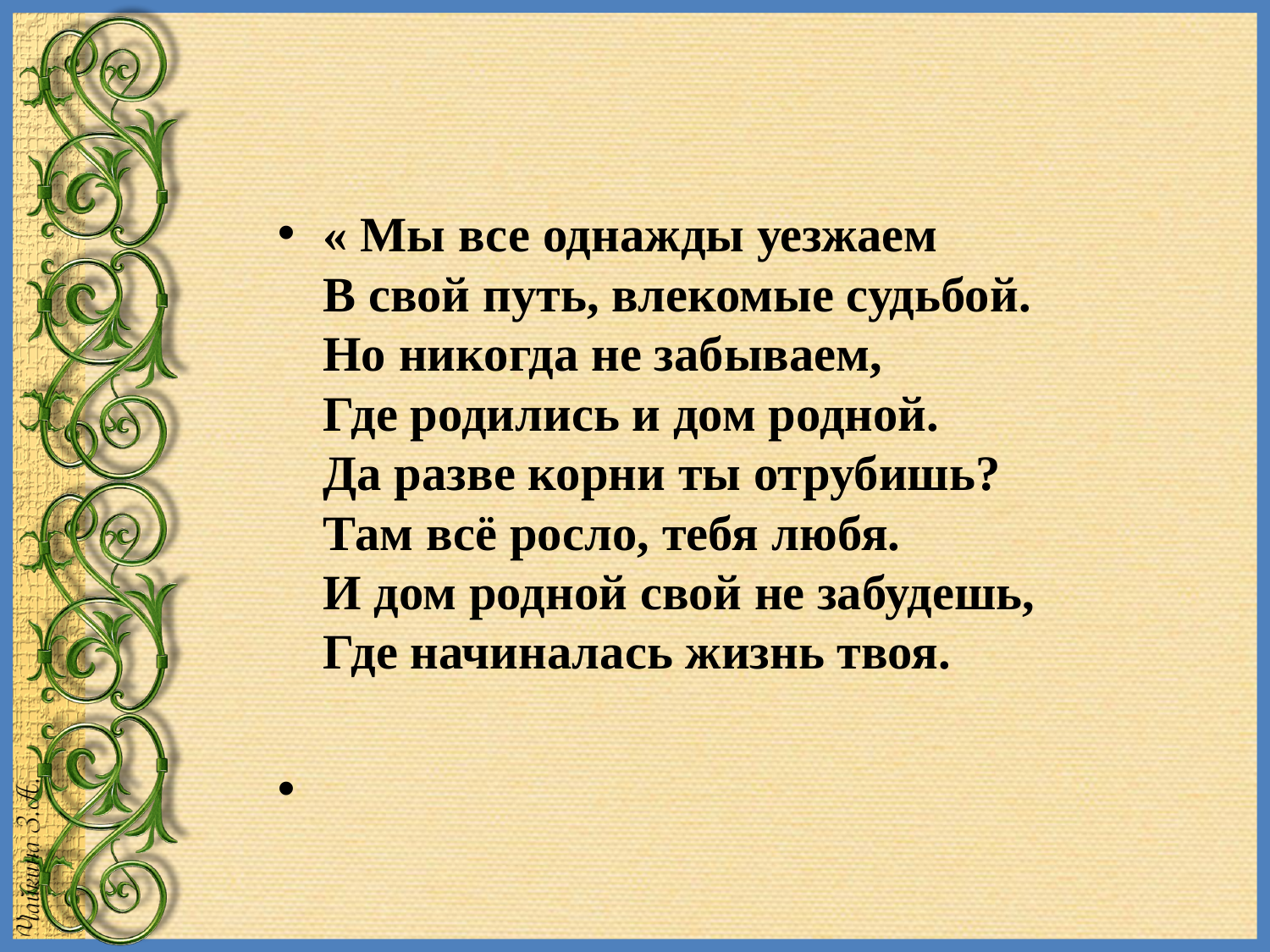

« Мы все однажды уезжаем
В свой путь, влекомые судьбой.
Но никогда не забываем,
Где родились и дом родной.
Да разве корни ты отрубишь?
Там всё росло, тебя любя.
И дом родной свой не забудешь,
Где начиналась жизнь твоя.